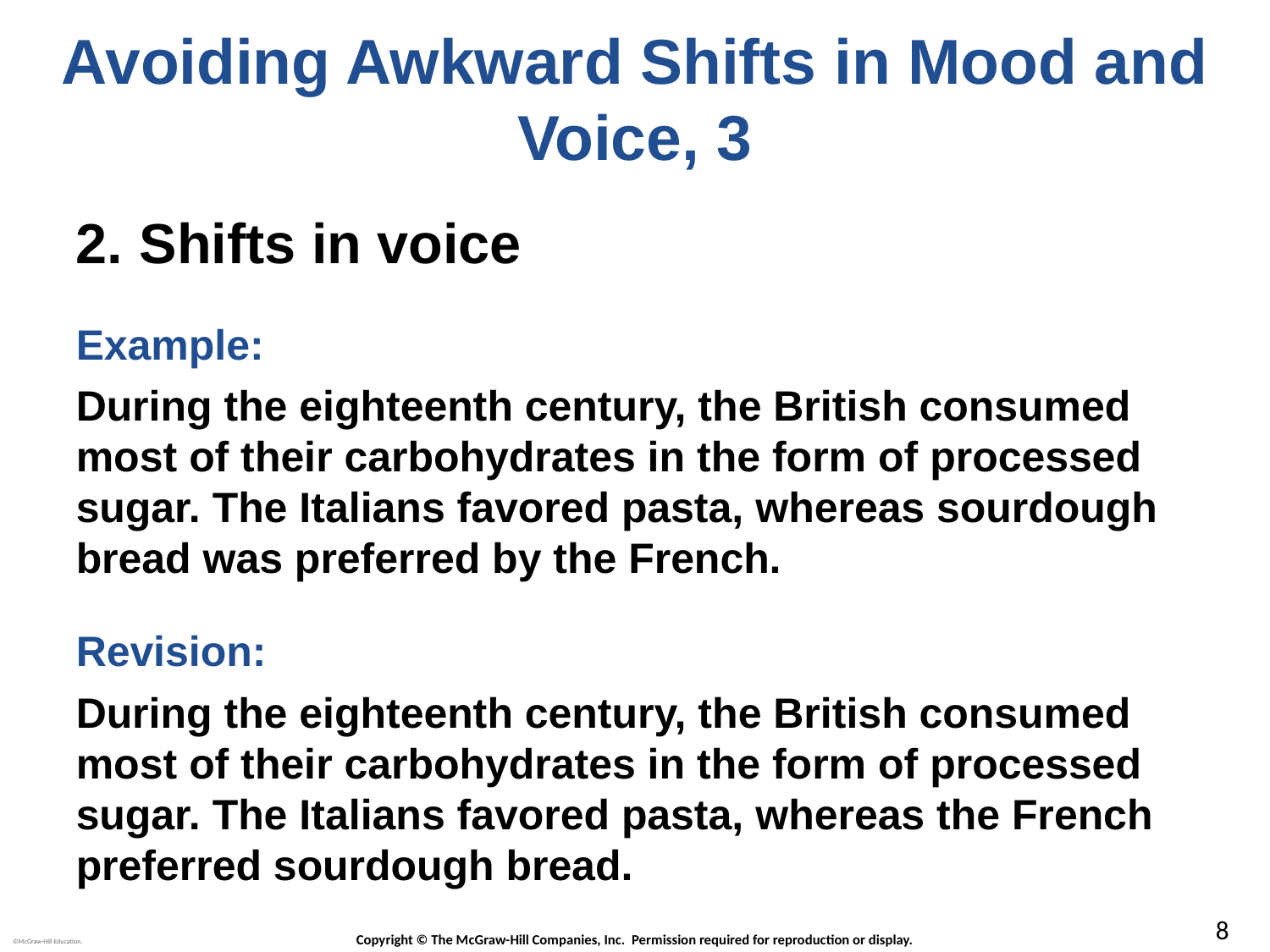

# Avoiding Awkward Shifts in Mood and Voice, 3
Shifts in voice
Example:
During the eighteenth century, the British consumed most of their carbohydrates in the form of processed sugar. The Italians favored pasta, whereas sourdough bread was preferred by the French.
Revision:
During the eighteenth century, the British consumed most of their carbohydrates in the form of processed sugar. The Italians favored pasta, whereas the French preferred sourdough bread.